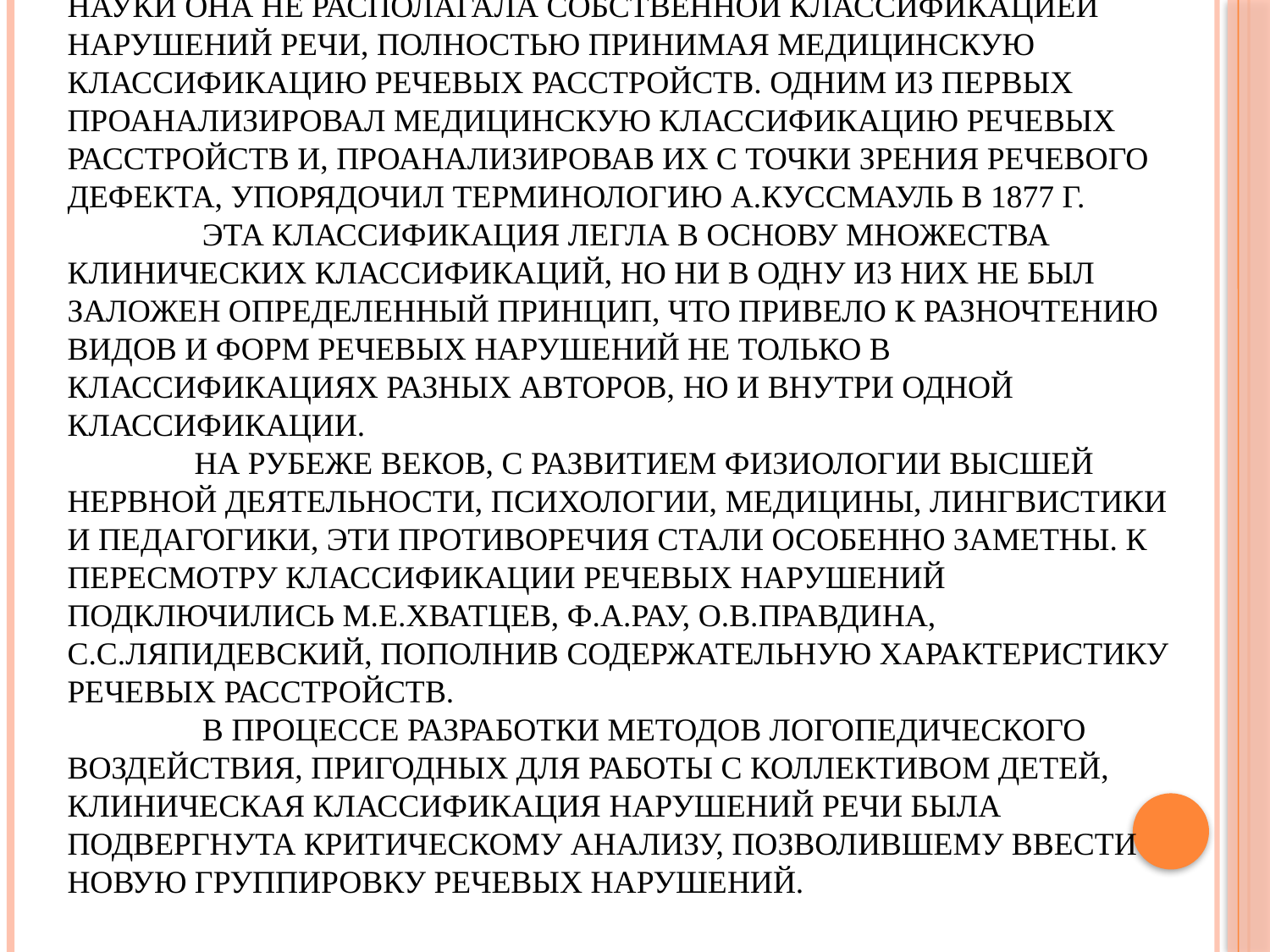

# На начальных этапах становления логопедии как науки она не располагала собственной классификацией нарушений речи, полностью принимая медицинскую классификацию речевых расстройств. Одним из первых проанализировал медицинскую классификацию речевых расстройств и, проанализировав их с точки зрения речевого дефекта, упорядочил терминологию А.Куссмауль в 1877 г. Эта классификация легла в основу множества клинических классификаций, но ни в одну из них не был заложен определенный принцип, что привело к разночтению видов и форм речевых нарушений не только в классификациях разных авторов, но и внутри одной классификации. На рубеже веков, с развитием физиологии высшей нервной деятельности, психологии, медицины, лингвистики и педагогики, эти противоречия стали особенно заметны. К пересмотру классификации речевых нарушений подключились М.Е.Хватцев, Ф.А.Рау, О.В.Правдина, С.С.Ляпидевский, пополнив содержательную характеристику речевых расстройств. В процессе разработки методов логопедического воздействия, пригодных для работы с коллективом детей, клиническая классификация нарушений речи была подвергнута критическому анализу, позволившему ввести новую группировку речевых нарушений.